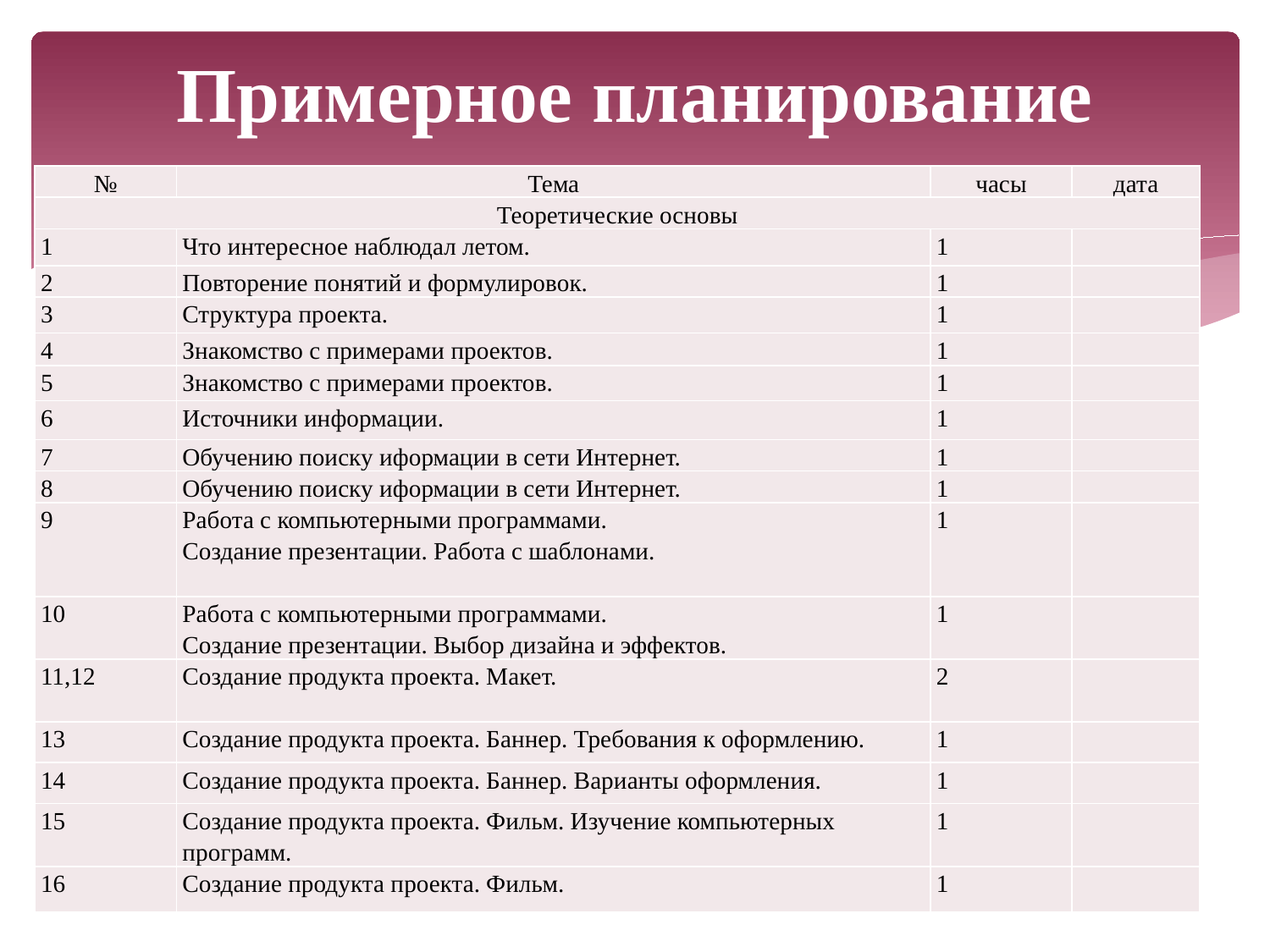

# Примерное планирование
| № | Тема | часы | дата |
| --- | --- | --- | --- |
| Теоретические основы |  |  |  |
| 1 | Что интересное наблюдал летом. | 1 |  |
| 2 | Повторение понятий и формулировок. | 1 |  |
| 3 | Структура проекта. | 1 |  |
| 4 | Знакомство с примерами проектов. | 1 |  |
| 5 | Знакомство с примерами проектов. | 1 |  |
| 6 | Источники информации. | 1 |  |
| 7 | Обучению поиску иформации в сети Интернет. | 1 |  |
| 8 | Обучению поиску иформации в сети Интернет. | 1 |  |
| 9 | Работа с компьютерными программами. Создание презентации. Работа с шаблонами. | 1 |  |
| 10 | Работа с компьютерными программами. Создание презентации. Выбор дизайна и эффектов. | 1 |  |
| 11,12 | Создание продукта проекта. Макет. | 2 |  |
| 13 | Создание продукта проекта. Баннер. Требования к оформлению. | 1 |  |
| 14 | Создание продукта проекта. Баннер. Варианты оформления. | 1 |  |
| 15 | Создание продукта проекта. Фильм. Изучение компьютерных программ. | 1 |  |
| 16 | Создание продукта проекта. Фильм. | 1 |  |